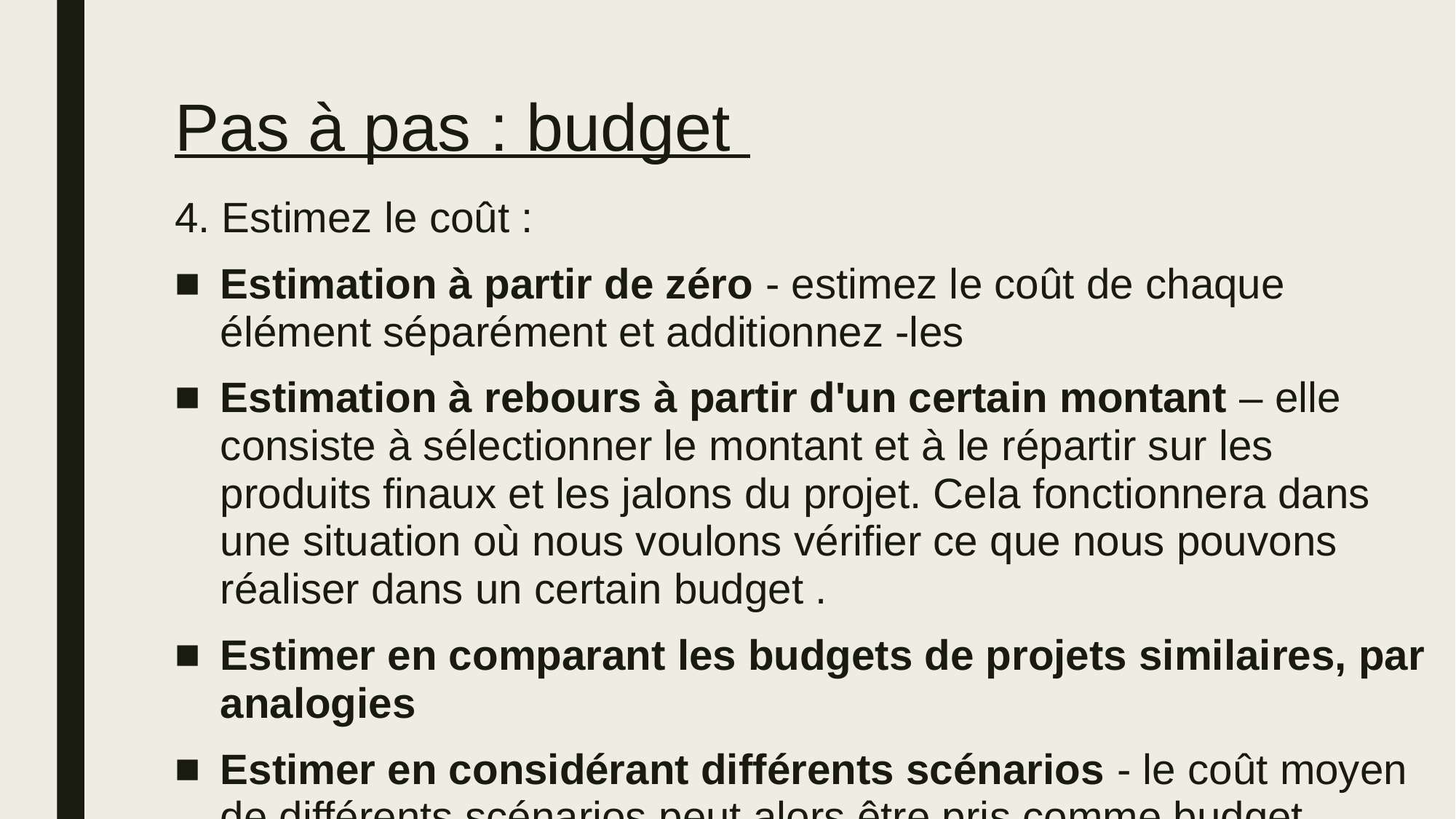

# Pas à pas : budget
4. Estimez le coût :
Estimation à partir de zéro - estimez le coût de chaque élément séparément et additionnez -les
Estimation à rebours à partir d'un certain montant – elle consiste à sélectionner le montant et à le répartir sur les produits finaux et les jalons du projet. Cela fonctionnera dans une situation où nous voulons vérifier ce que nous pouvons réaliser dans un certain budget .
Estimer en comparant les budgets de projets similaires, par analogies
Estimer en considérant différents scénarios - le coût moyen de différents scénarios peut alors être pris comme budget